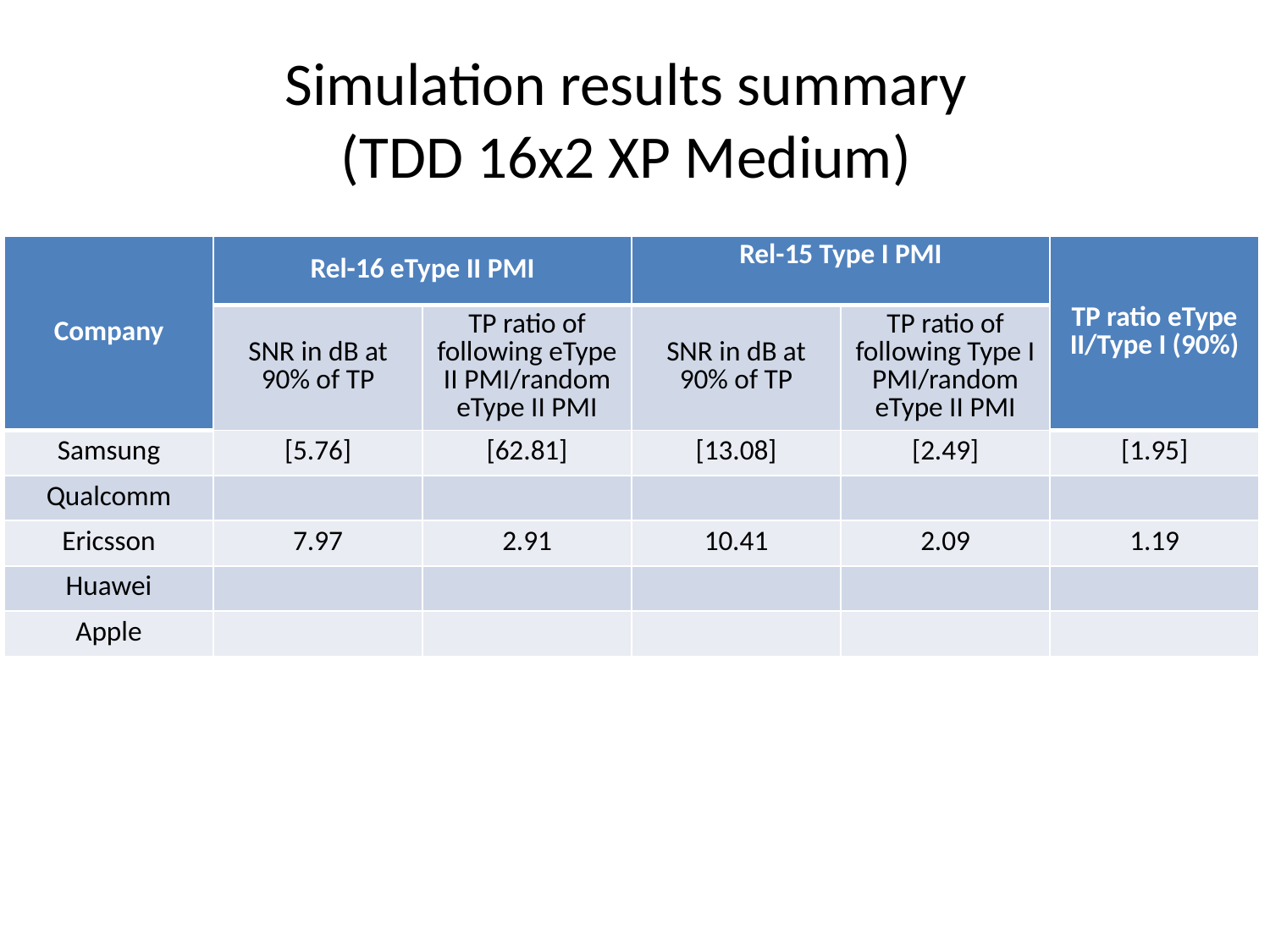

# Simulation results summary (TDD 16x2 XP Medium)
| Company | Rel-16 eType II PMI |  | Rel-15 Type I PMI |  | TP ratio eType II/Type I (90%) |
| --- | --- | --- | --- | --- | --- |
|  | SNR in dB at 90% of TP | TP ratio of following eType II PMI/random eType II PMI | SNR in dB at 90% of TP | TP ratio of following Type I PMI/random eType II PMI |  |
| Samsung | [5.76] | [62.81] | [13.08] | [2.49] | [1.95] |
| Qualcomm |  |  |  |  |  |
| Ericsson | 7.97 | 2.91 | 10.41 | 2.09 | 1.19 |
| Huawei |  |  |  |  |  |
| Apple |  |  |  |  |  |